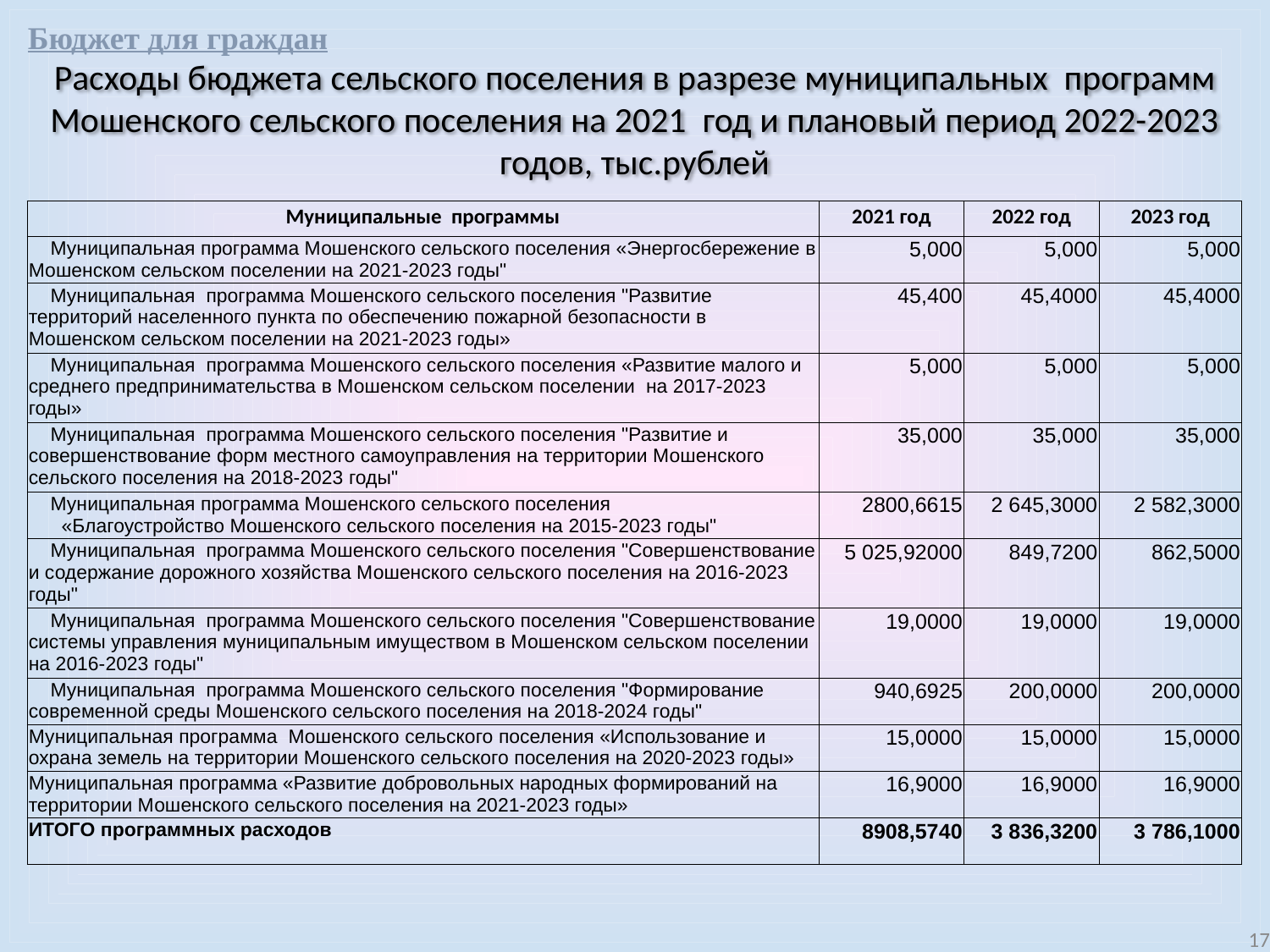

Бюджет для граждан
Расходы бюджета сельского поселения в разрезе муниципальных  программ Мошенского сельского поселения на 2021  год и плановый период 2022-2023 годов, тыс.рублей
| Муниципальные программы | 2021 год | 2022 год | 2023 год |
| --- | --- | --- | --- |
| Муниципальная программа Мошенского сельского поселения «Энергосбережение в Мошенском сельском поселении на 2021-2023 годы" | 5,000 | 5,000 | 5,000 |
| Муниципальная программа Мошенского сельского поселения "Развитие территорий населенного пункта по обеспечению пожарной безопасности в Мошенском сельском поселении на 2021-2023 годы» | 45,400 | 45,4000 | 45,4000 |
| Муниципальная программа Мошенского сельского поселения «Развитие малого и среднего предпринимательства в Мошенском сельском поселении на 2017-2023 годы» | 5,000 | 5,000 | 5,000 |
| Муниципальная программа Мошенского сельского поселения "Развитие и совершенствование форм местного самоуправления на территории Мошенского сельского поселения на 2018-2023 годы" | 35,000 | 35,000 | 35,000 |
| Муниципальная программа Мошенского сельского поселения «Благоустройство Мошенского сельского поселения на 2015-2023 годы" | 2800,6615 | 2 645,3000 | 2 582,3000 |
| Муниципальная программа Мошенского сельского поселения "Совершенствование и содержание дорожного хозяйства Мошенского сельского поселения на 2016-2023 годы" | 5 025,92000 | 849,7200 | 862,5000 |
| Муниципальная программа Мошенского сельского поселения "Совершенствование системы управления муниципальным имуществом в Мошенском сельском поселении на 2016-2023 годы" | 19,0000 | 19,0000 | 19,0000 |
| Муниципальная программа Мошенского сельского поселения "Формирование современной среды Мошенского сельского поселения на 2018-2024 годы" | 940,6925 | 200,0000 | 200,0000 |
| Муниципальная программа Мошенского сельского поселения «Использование и охрана земель на территории Мошенского сельского поселения на 2020-2023 годы» | 15,0000 | 15,0000 | 15,0000 |
| Муниципальная программа «Развитие добровольных народных формирований на территории Мошенского сельского поселения на 2021-2023 годы» | 16,9000 | 16,9000 | 16,9000 |
| ИТОГО программных расходов | 8908,5740 | 3 836,3200 | 3 786,1000 |
17